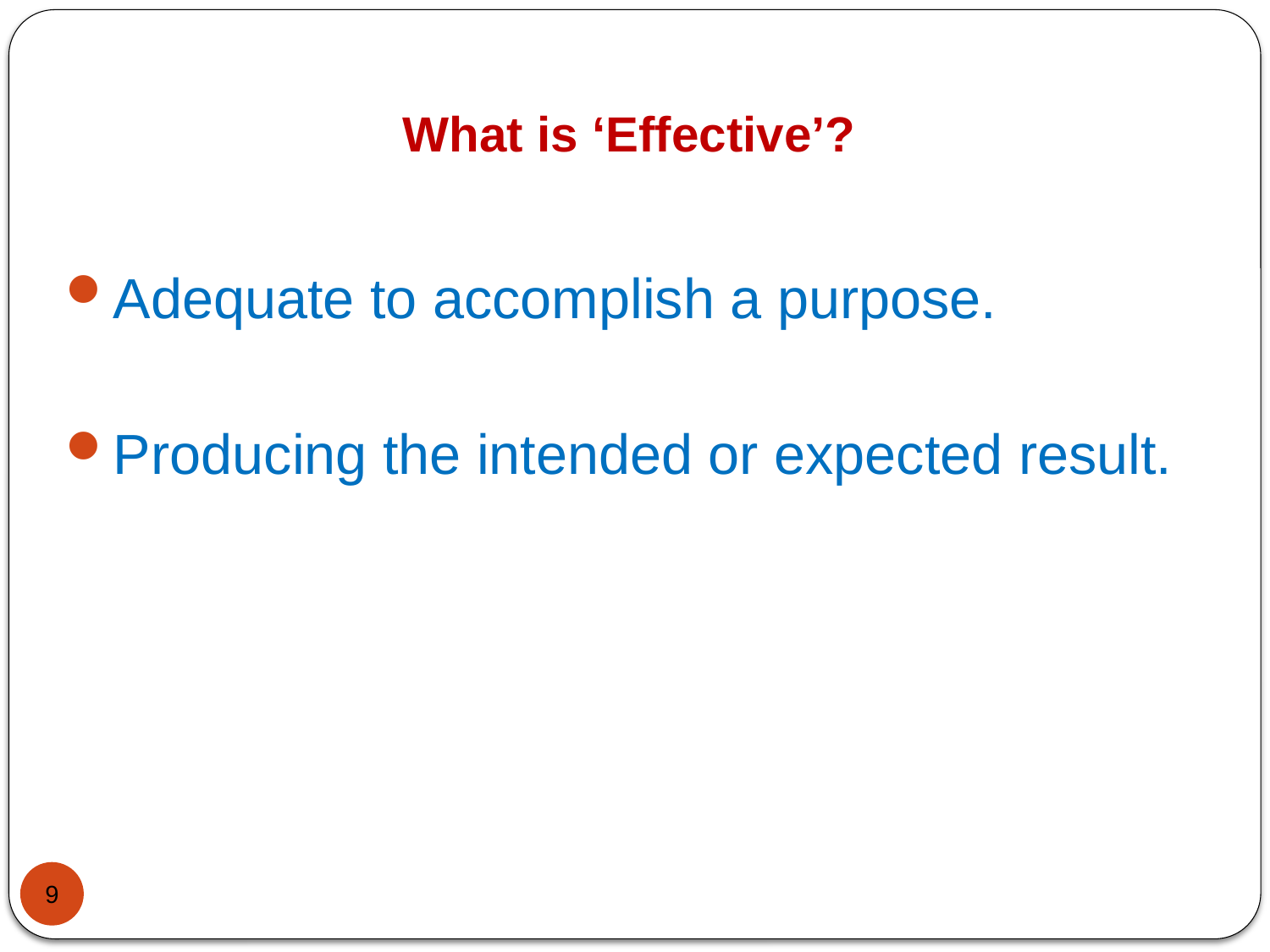

What is ‘Effective’?

Adequate to accomplish a purpose.

Producing the intended or expected result.

9